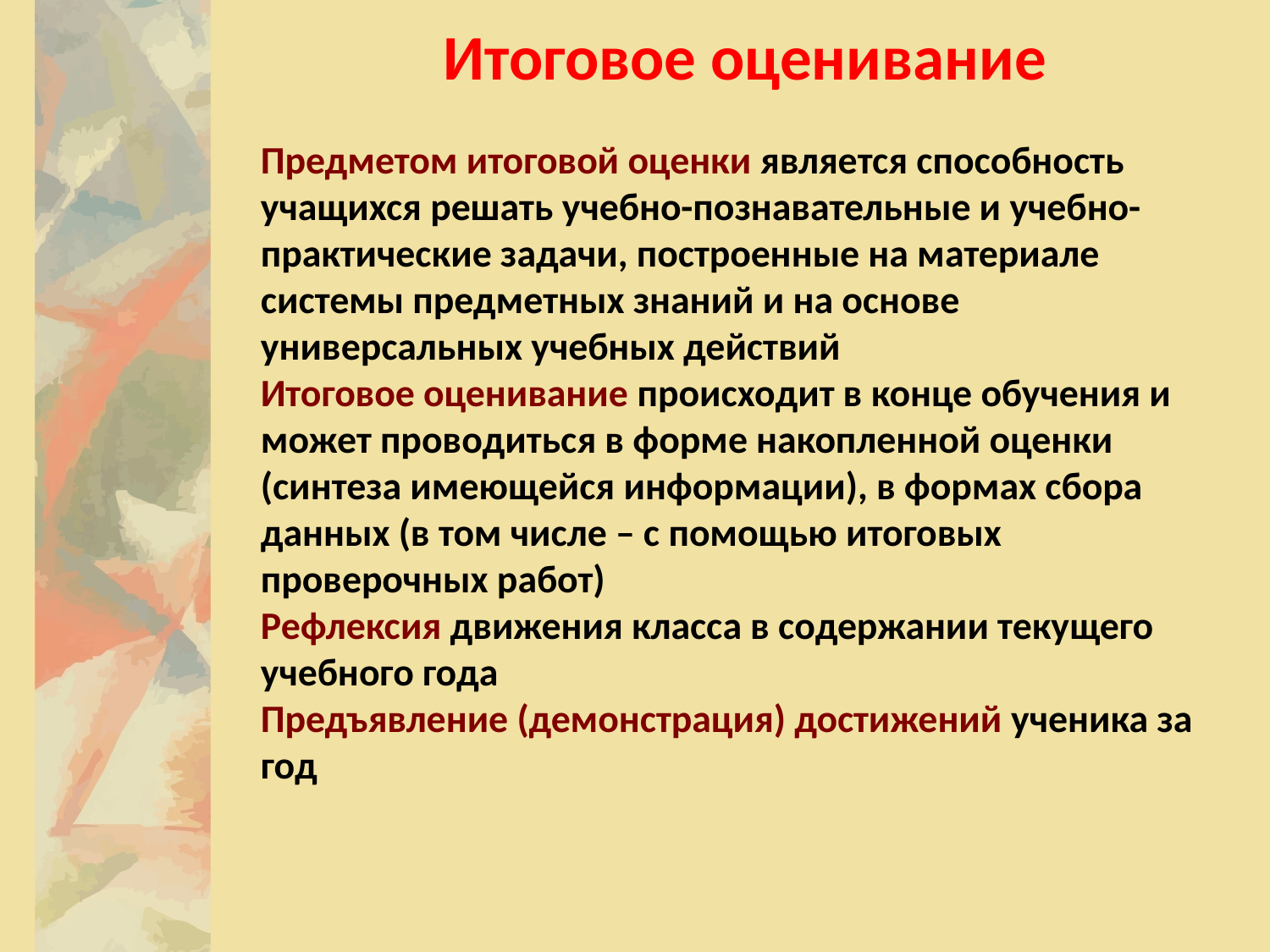

# Итоговое оценивание
Предметом итоговой оценки является способность учащихся решать учебно-познавательные и учебно-практические задачи, построенные на материале системы предметных знаний и на основе универсальных учебных действий
Итоговое оценивание происходит в конце обучения и может проводиться в форме накопленной оценки (синтеза имеющейся информации), в формах сбора данных (в том числе – с помощью итоговых проверочных работ)
Рефлексия движения класса в содержании текущего учебного года
Предъявление (демонстрация) достижений ученика за год